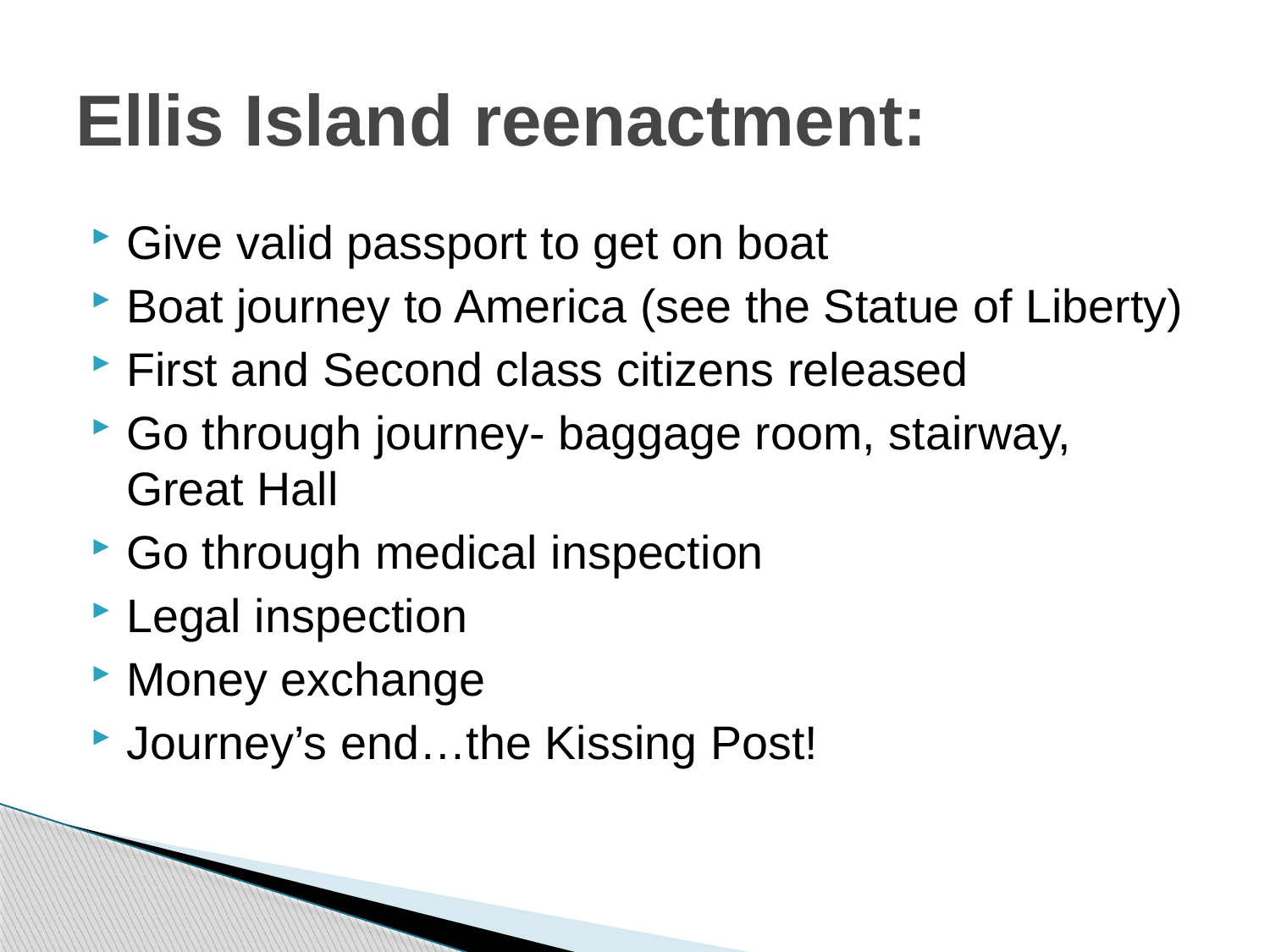

# Ellis Island reenactment:
Give valid passport to get on boat
Boat journey to America (see the Statue of Liberty)
First and Second class citizens released
Go through journey- baggage room, stairway, Great Hall
Go through medical inspection
Legal inspection
Money exchange
Journey’s end…the Kissing Post!